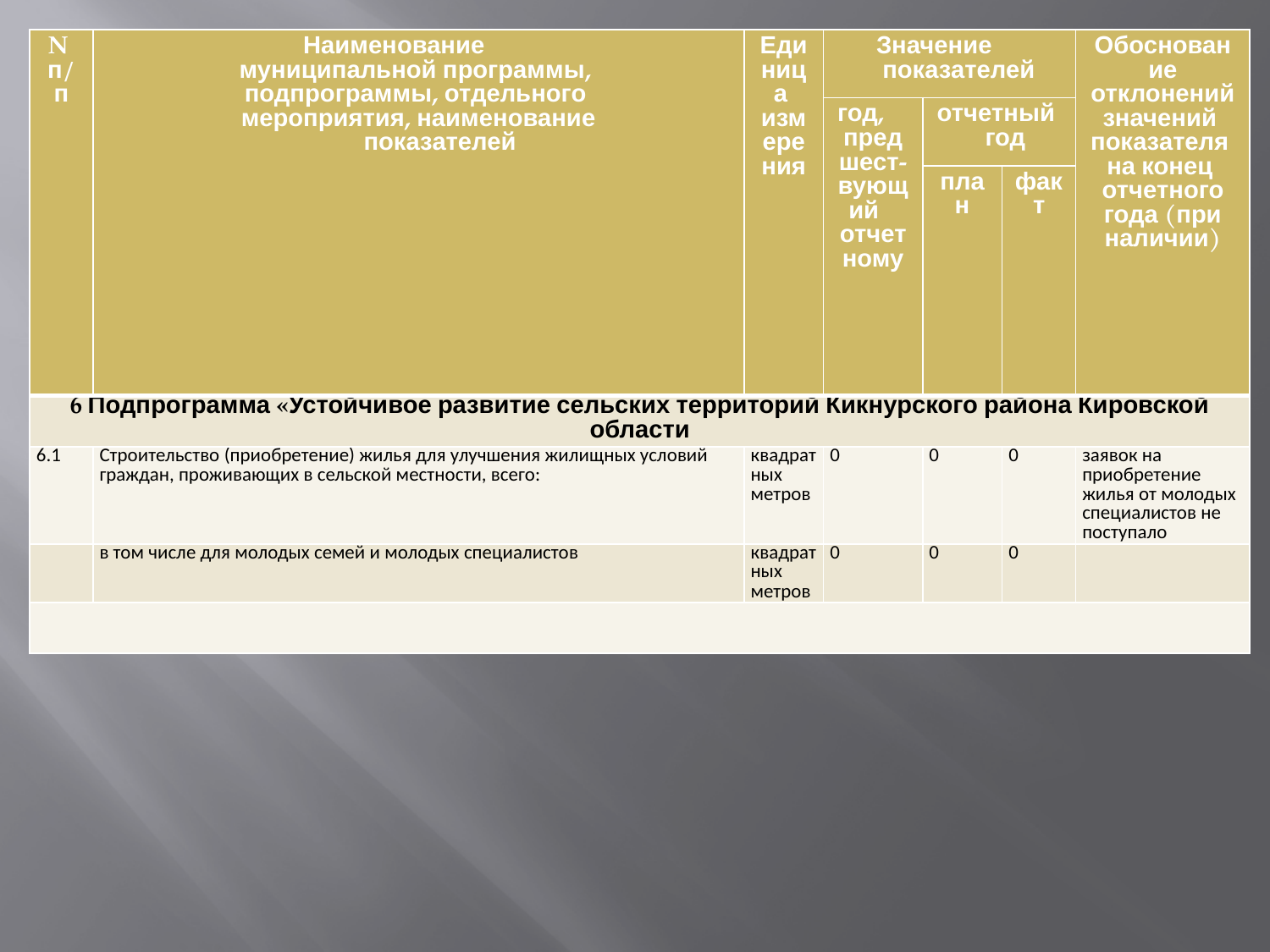

| N п/п | Наименование муниципальной программы, подпрограммы, отдельного мероприятия, наименование показателей | Единица измерения | Значение показателей |  |  | Обоснование отклонений значений показателя на конец отчетного года (при наличии) |
| --- | --- | --- | --- | --- | --- | --- |
|  |  |  | год, предшест- вующий отчетному | отчетный год |  |  |
|  |  |  |  | план | факт |  |
| 6 Подпрограмма «Устойчивое развитие сельских территорий Кикнурского района Кировской области |  |  |  |  |  |  |
| 6.1 | Строительство (приобретение) жилья для улучшения жилищных условий граждан, проживающих в сельской местности, всего: | квадратных метров | 0 | 0 | 0 | заявок на приобретение жилья от молодых специалистов не поступало |
|  | в том числе для молодых семей и молодых специалистов | квадратных метров | 0 | 0 | 0 |  |
|  |  |  |  |  |  |  |